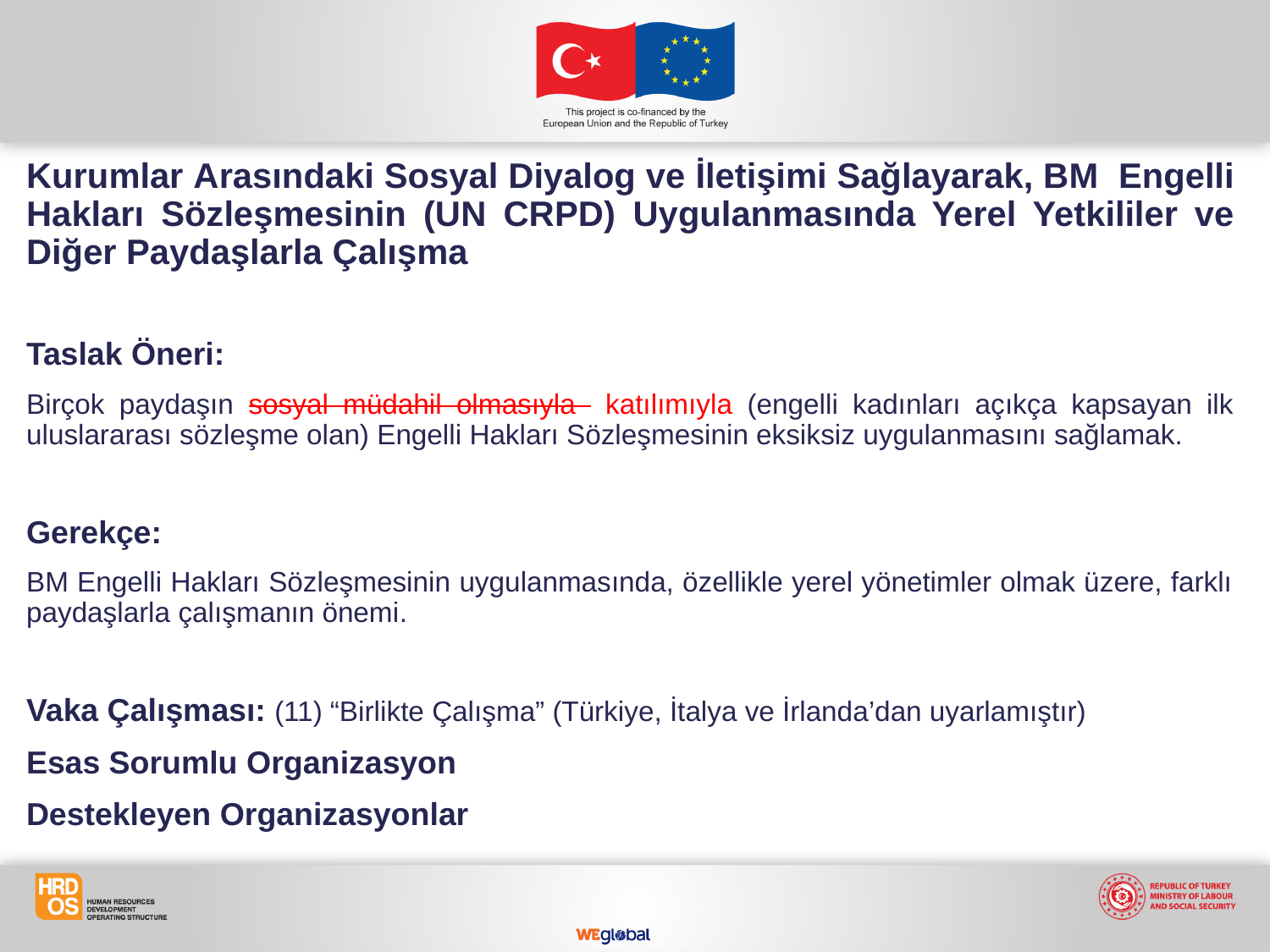

Kurumlar Arasındaki Sosyal Diyalog ve İletişimi Sağlayarak, BM  Engelli Hakları Sözleşmesinin (UN CRPD) Uygulanmasında Yerel Yetkililer ve Diğer Paydaşlarla Çalışma

Taslak Öneri:
Birçok paydaşın sosyal müdahil olmasıyla  katılımıyla (engelli kadınları açıkça kapsayan ilk uluslararası sözleşme olan) Engelli Hakları Sözleşmesinin eksiksiz uygulanmasını sağlamak.

Gerekçe:
BM Engelli Hakları Sözleşmesinin uygulanmasında, özellikle yerel yönetimler olmak üzere, farklı paydaşlarla çalışmanın önemi.

Vaka Çalışması: (11) “Birlikte Çalışma” (Türkiye, İtalya ve İrlanda’dan uyarlamıştır)
Esas Sorumlu Organizasyon
Destekleyen Organizasyonlar